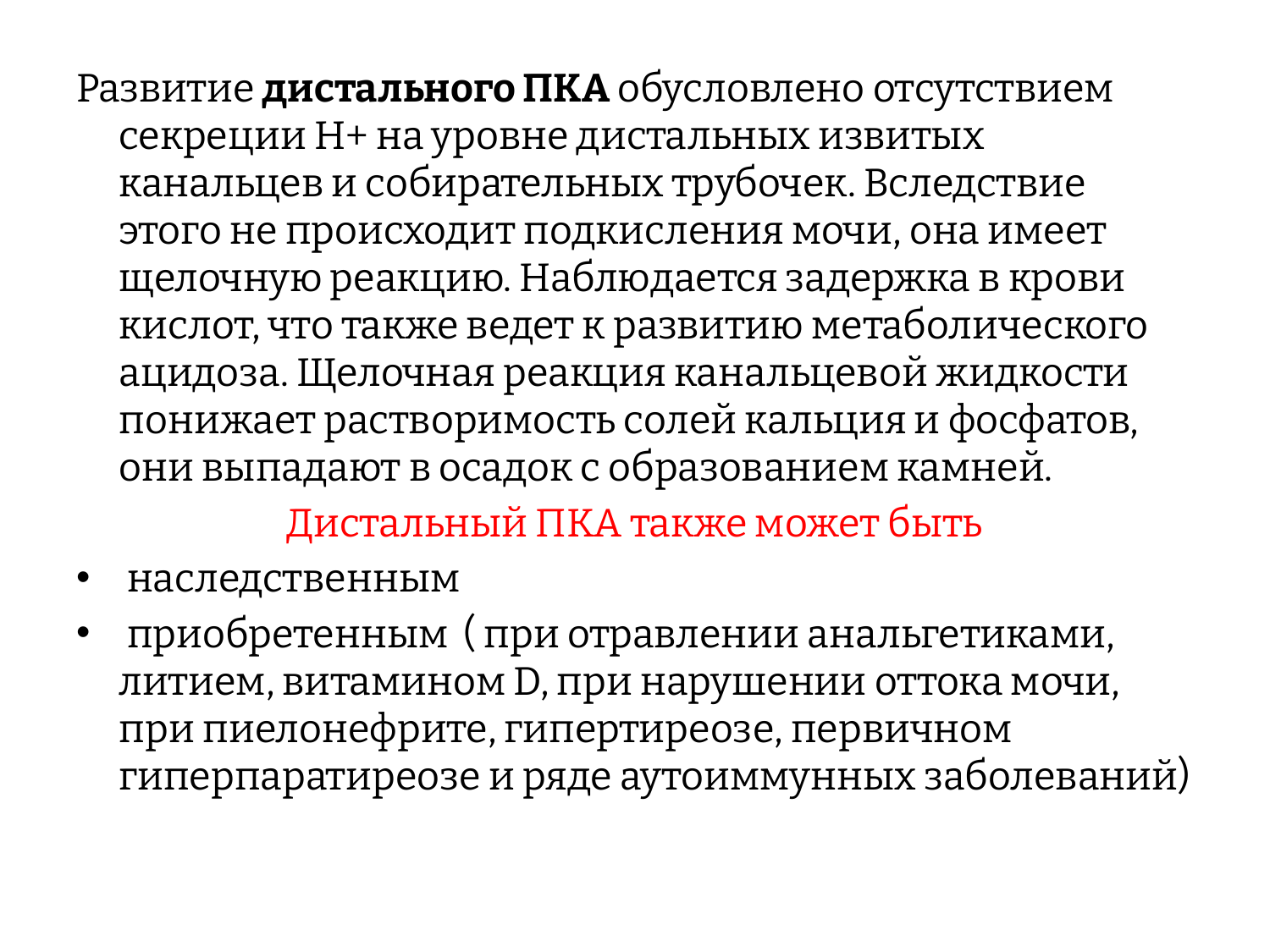

#
Развитие дистального ПКА обусловлено отсутствием секреции Н+ на уровне дистальных извитых канальцев и собирательных трубочек. Вследствие этого не происходит подкисления мочи, она имеет щелочную реакцию. Наблюдается задержка в крови кислот, что также ведет к развитию метаболического ацидоза. Щелочная реакция канальцевой жидкости понижает растворимость солей кальция и фосфатов, они выпадают в осадок с образованием камней.
Дистальный ПКА также может быть
 наследственным
 приобретенным  ( при отравлении анальгетиками, литием, витамином D, при нарушении оттока мочи, при пиелонефрите, гипертиреозе, первичном гиперпаратиреозе и ряде аутоиммунных заболеваний)